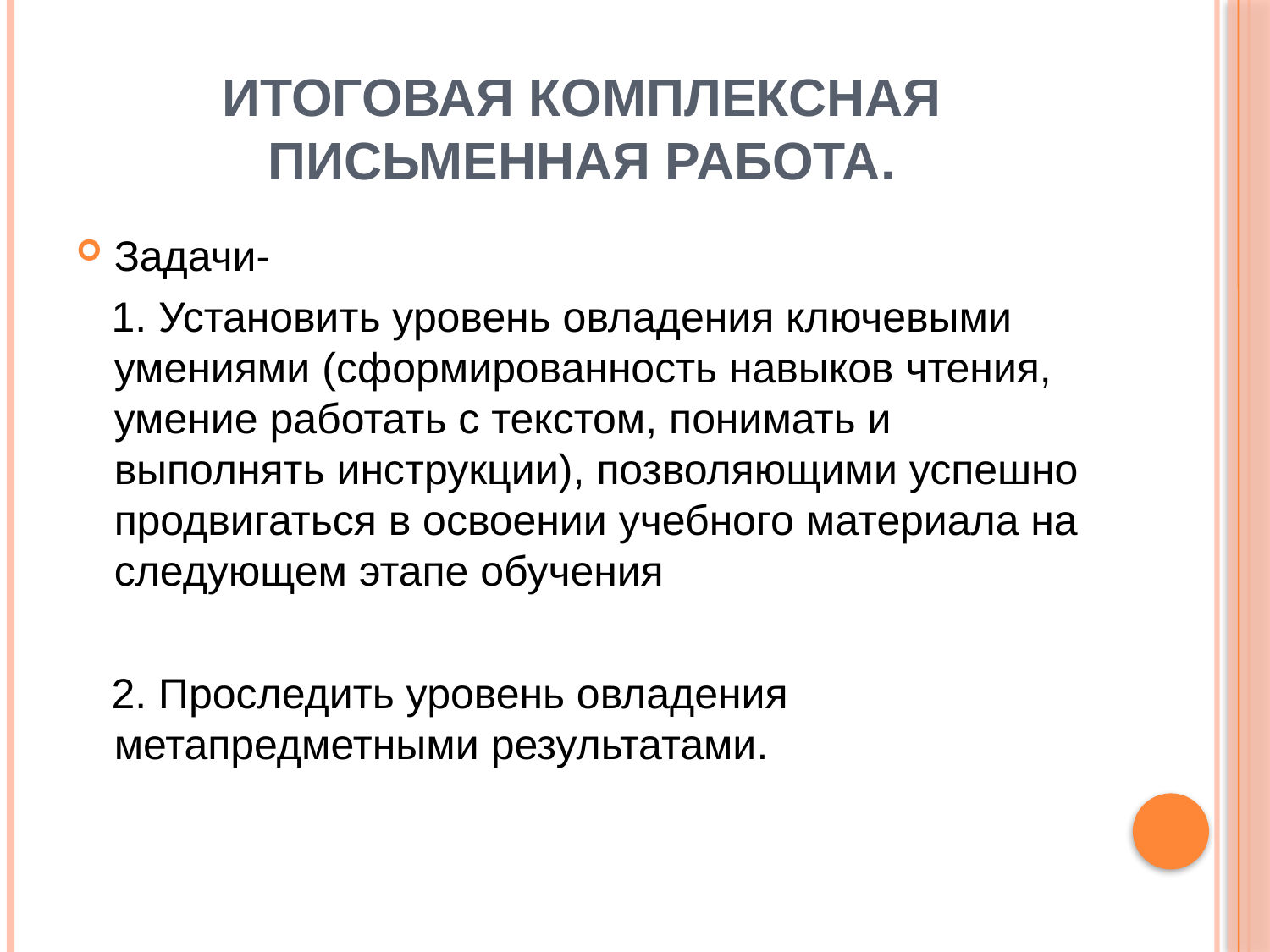

# Итоговая комплексная письменная работа.
Задачи-
   1. Установить уровень овладения ключевыми умениями (сформированность навыков чтения, умение работать с текстом, понимать и выполнять инструкции), позволяющими успешно продвигаться в освоении учебного материала на следующем этапе обучения

   2. Проследить уровень овладения метапредметными результатами.